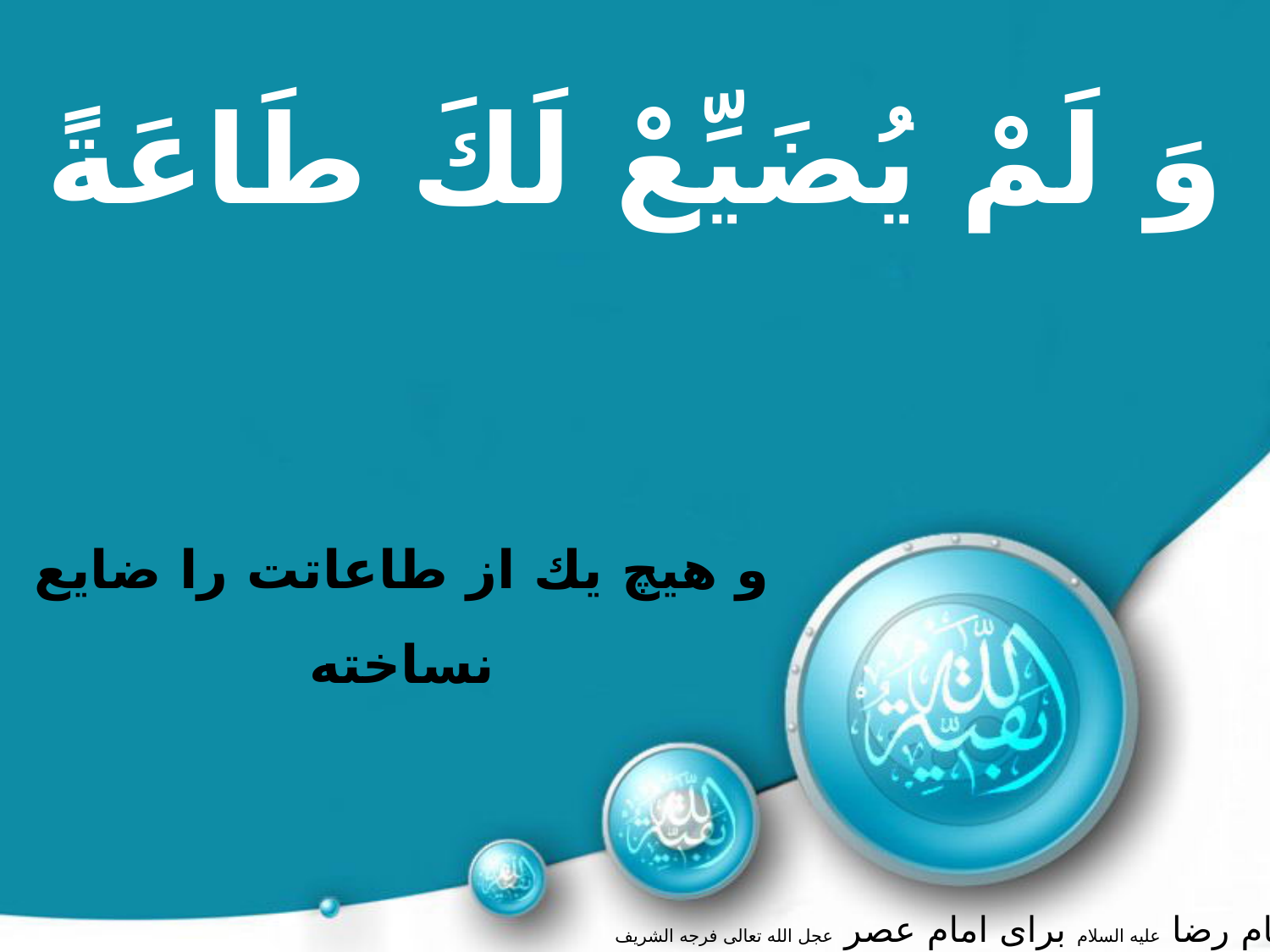

وَ لَمْ يُضَيِّعْ لَكَ طَاعَةً
و هيچ يك از طاعاتت را ضايع نساخته